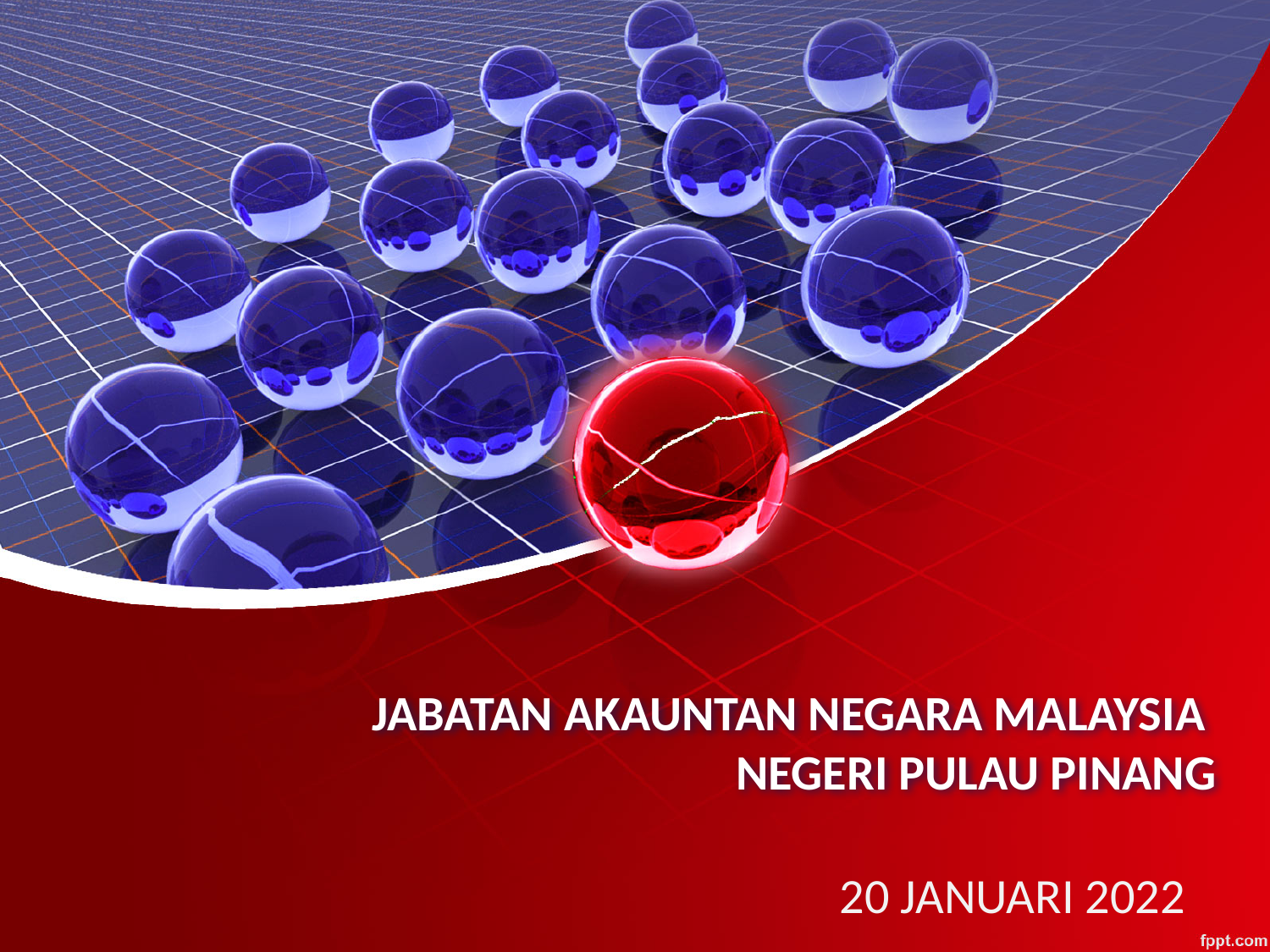

# JABATAN AKAUNTAN NEGARA MALAYSIA NEGERI PULAU PINANG
20 JANUARI 2022